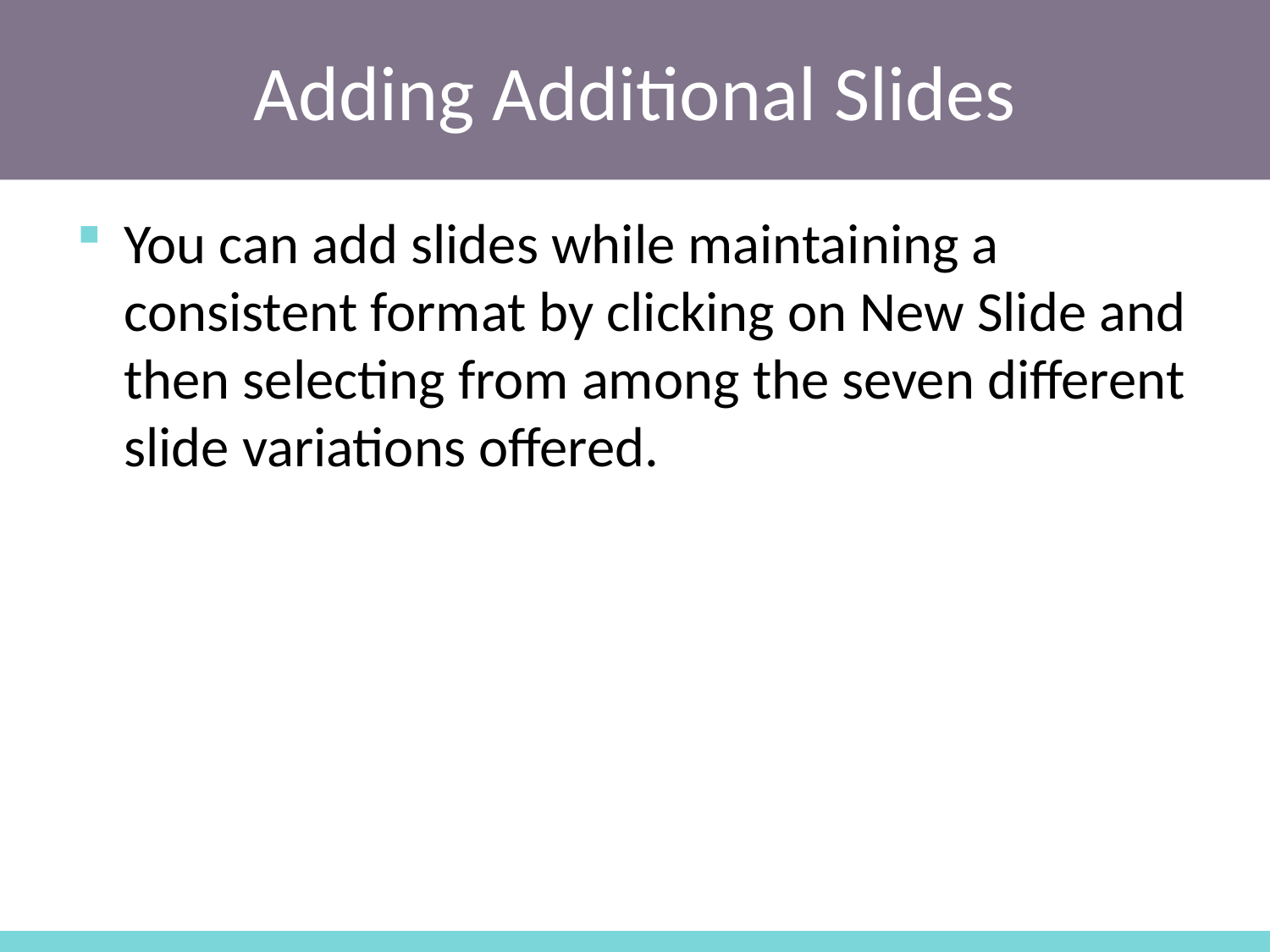

# Adding Additional Slides
You can add slides while maintaining a consistent format by clicking on New Slide and then selecting from among the seven different slide variations offered.